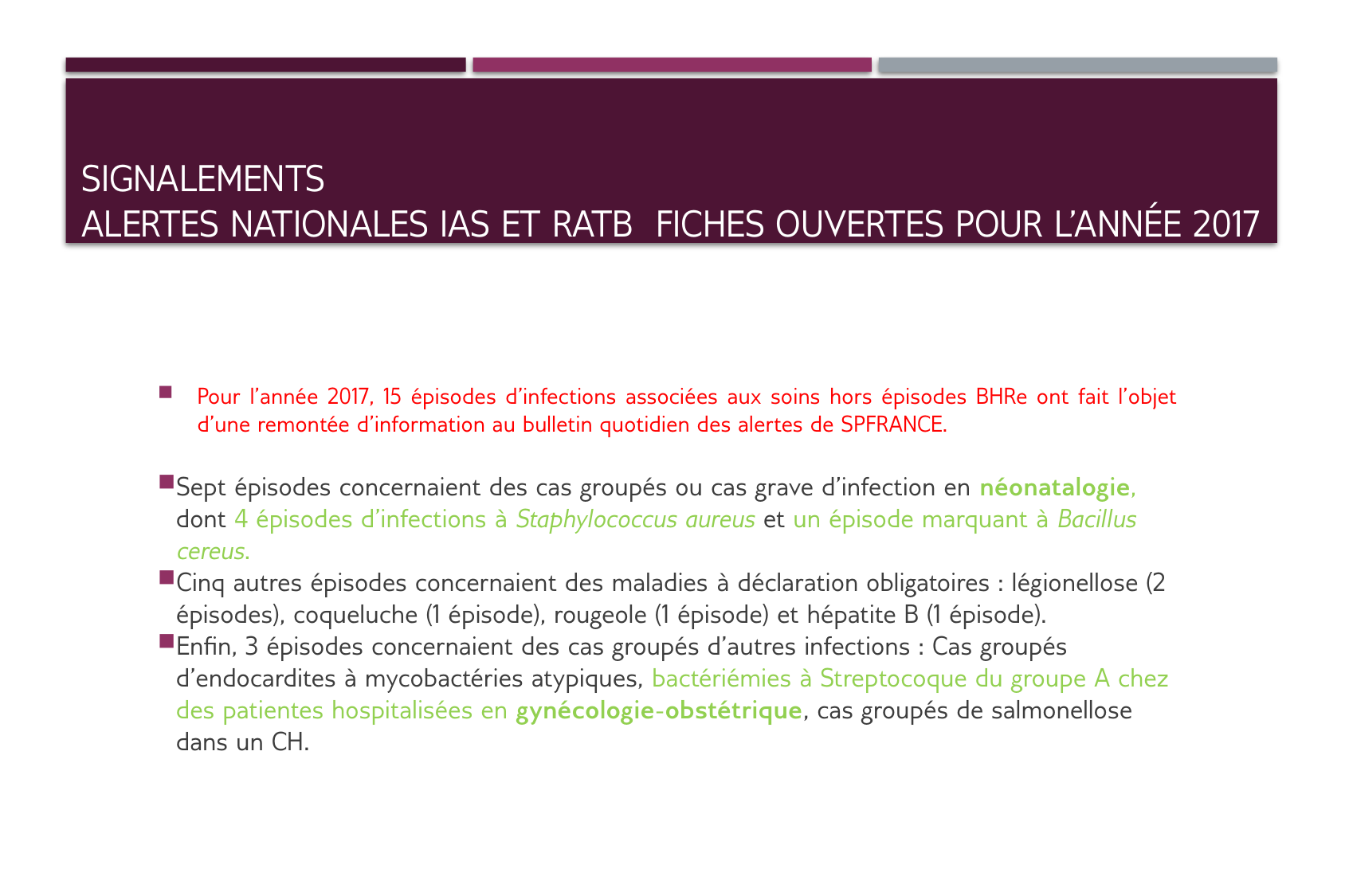

# Signalements Alertes nationales IAS et RATB  Fiches ouvertes pour l’année 2017
Pour l’année 2017, 15 épisodes d’infections associées aux soins hors épisodes BHRe ont fait l’objet d’une remontée d’information au bulletin quotidien des alertes de SpFrance.

Sept épisodes concernaient des cas groupés ou cas grave d’infection en néonatalogie, dont 4 épisodes d’infections à Staphylococcus aureus et un épisode marquant à Bacillus cereus.
Cinq autres épisodes concernaient des maladies à déclaration obligatoires : légionellose (2 épisodes), coqueluche (1 épisode), rougeole (1 épisode) et hépatite B (1 épisode).
Enfin, 3 épisodes concernaient des cas groupés d’autres infections : Cas groupés d’endocardites à mycobactéries atypiques, bactériémies à Streptocoque du groupe A chez des patientes hospitalisées en gynécologie-obstétrique, cas groupés de salmonellose dans un CH.